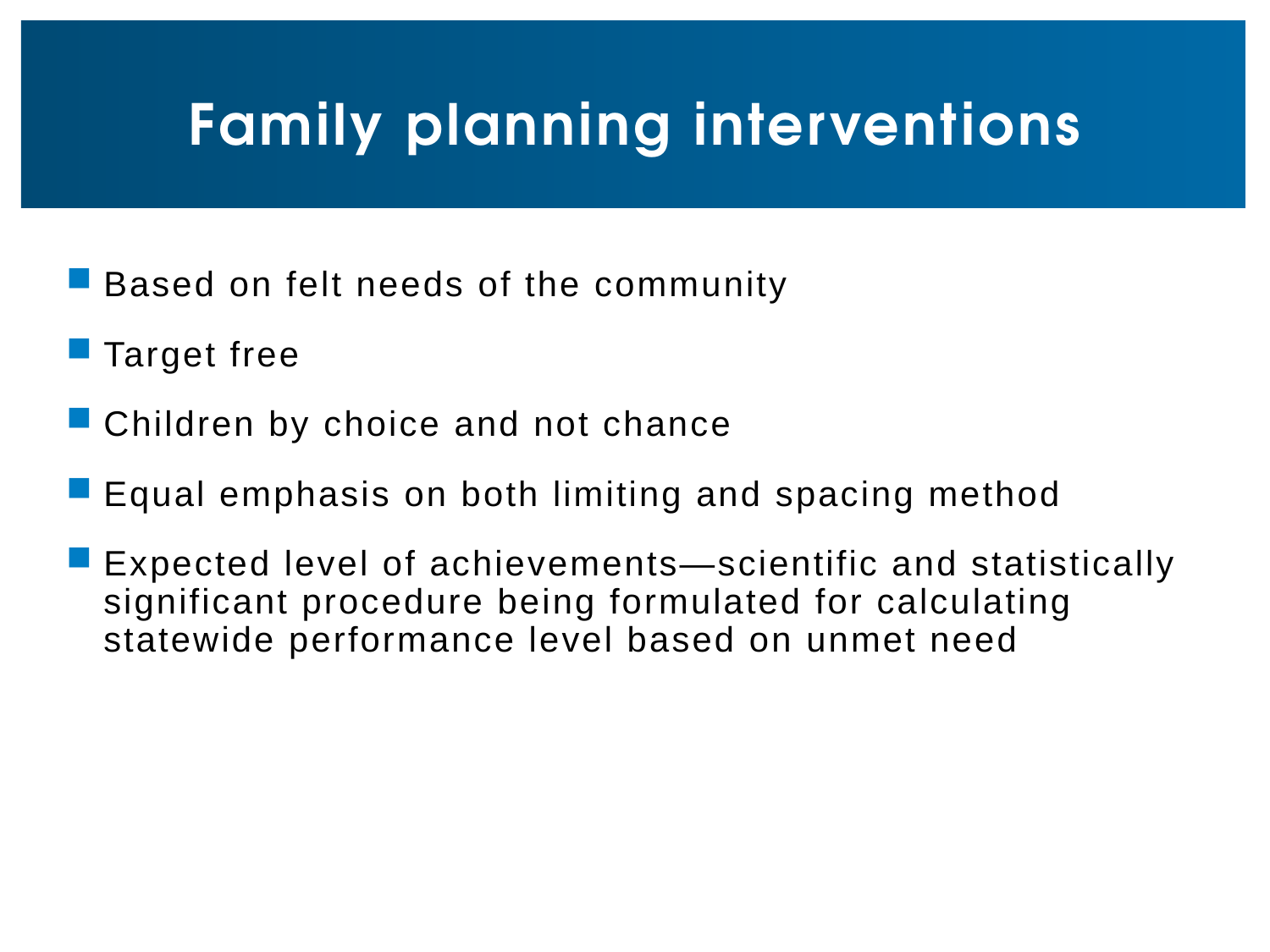

# Family planning interventions
Based on felt needs of the community
Target free
Children by choice and not chance
Equal emphasis on both limiting and spacing method
Expected level of achievements—scientific and statistically significant procedure being formulated for calculating statewide performance level based on unmet need